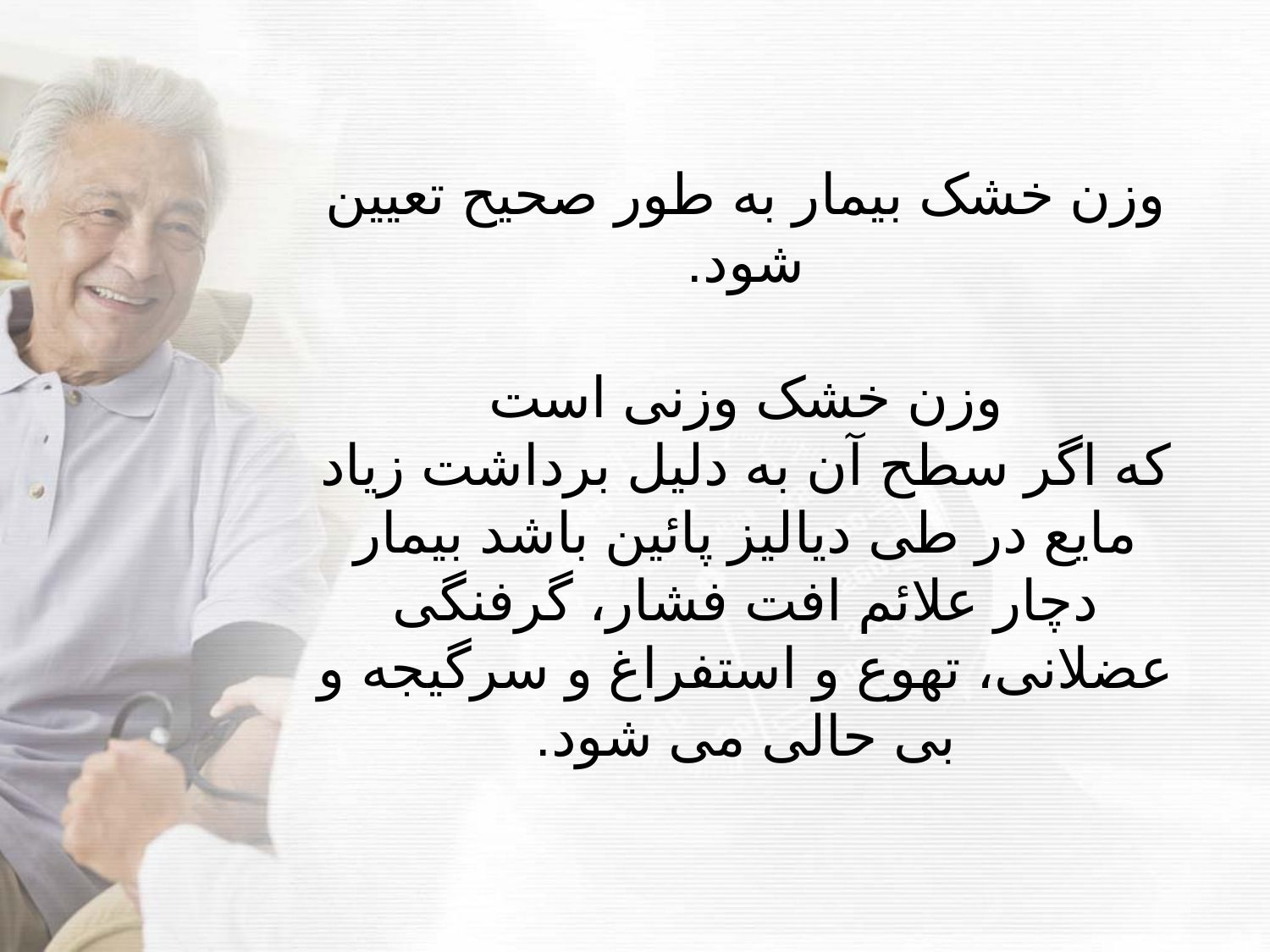

وزن خشک بیمار به طور صحیح تعیین شود.

 وزن خشک وزنی است
که اگر سطح آن به دلیل برداشت زیاد مایع در طی دیالیز پائین باشد بیمار دچار علائم افت فشار، گرفنگی عضلانی، تهوع و استفراغ و سرگیجه و بی حالی می شود.